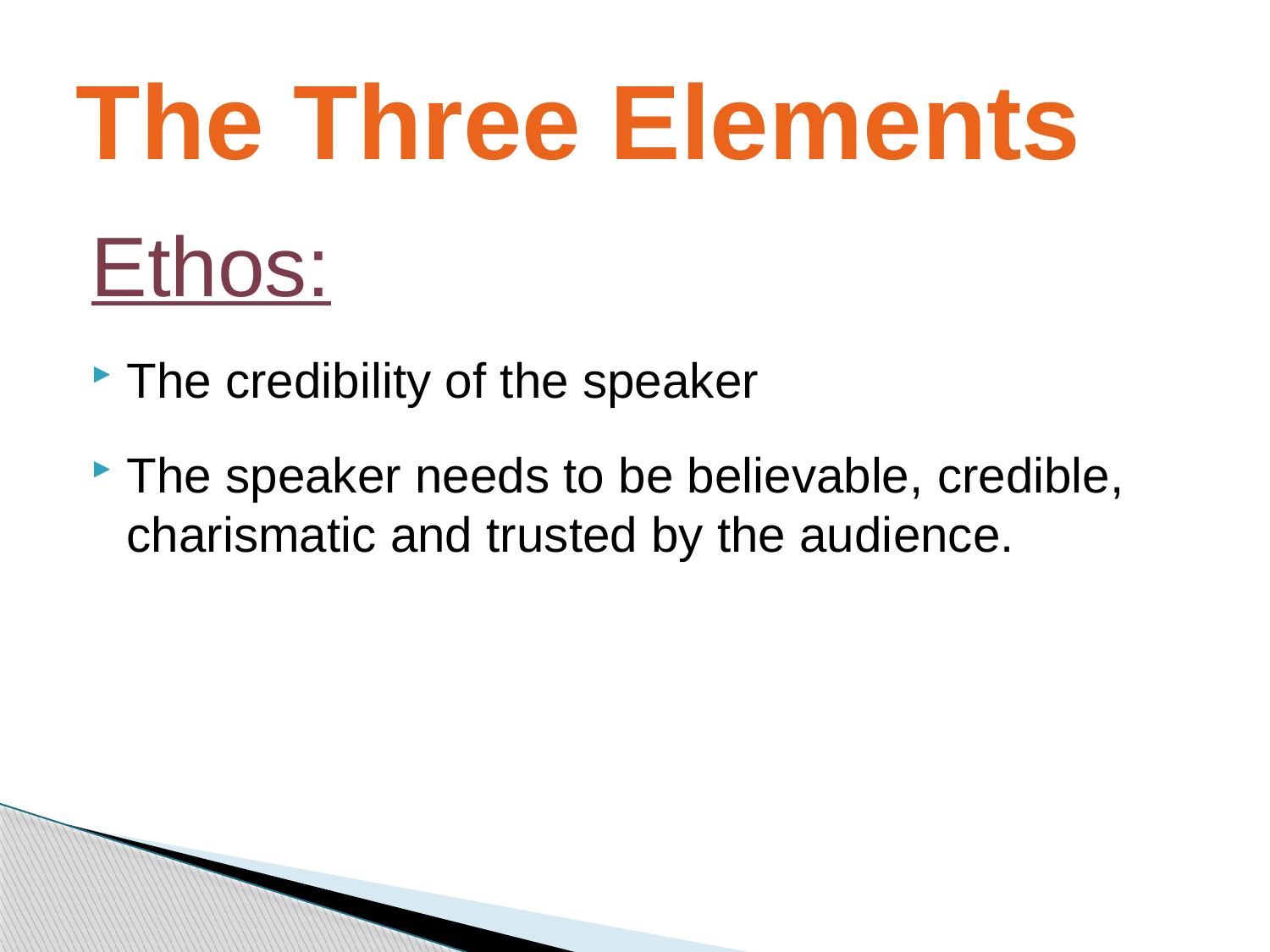

# The Three Elements
Ethos:

The credibility of the speaker

The speaker needs to be believable, credible, charismatic and trusted by the audience.